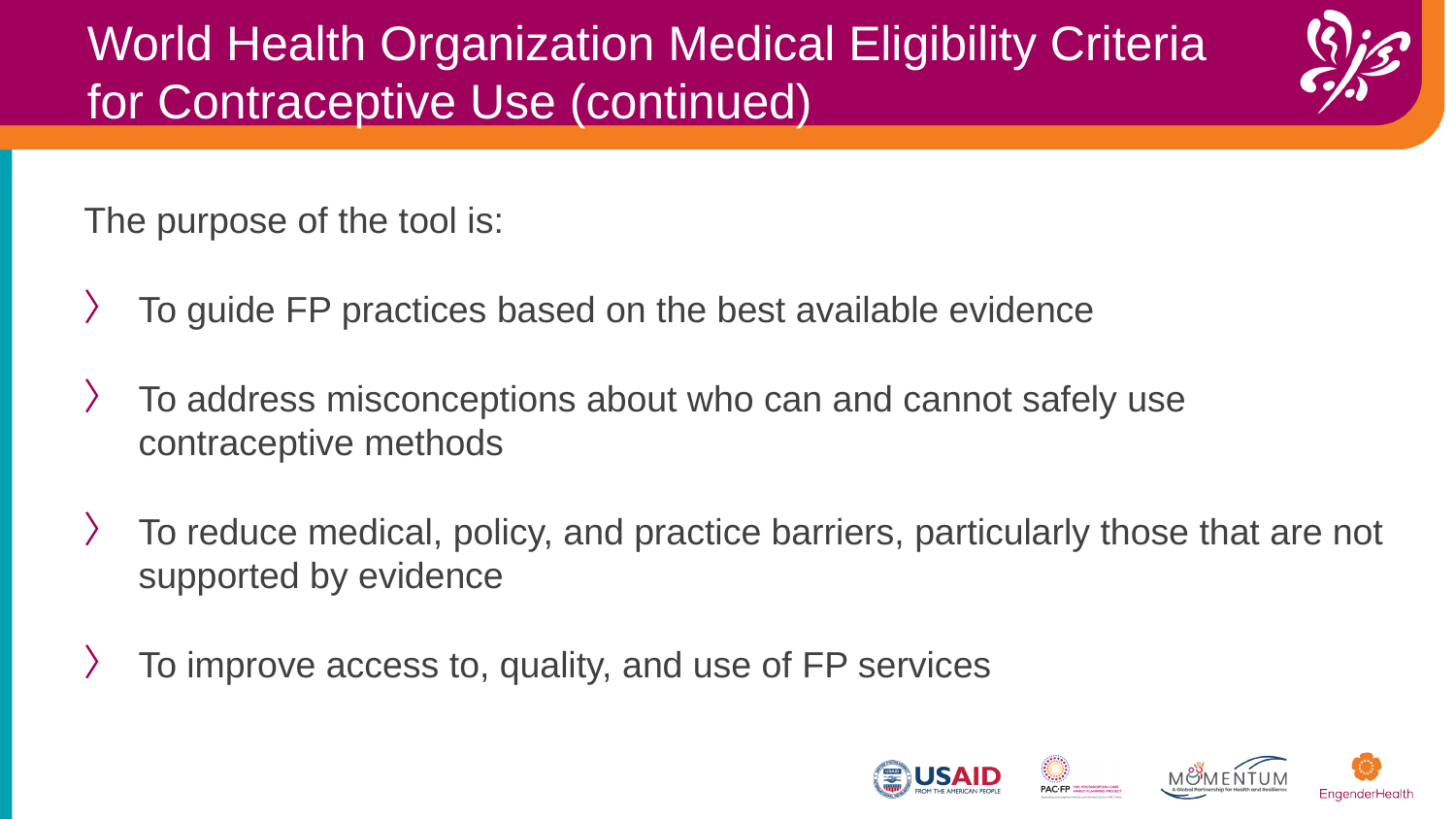

World Health Organization Medical Eligibility Criteria for Contraceptive Use (continued)
The purpose of the tool is:
To guide FP practices based on the best available evidence
To address misconceptions about who can and cannot safely use contraceptive methods
To reduce medical, policy, and practice barriers, particularly those that are not supported by evidence
To improve access to, quality, and use of FP services